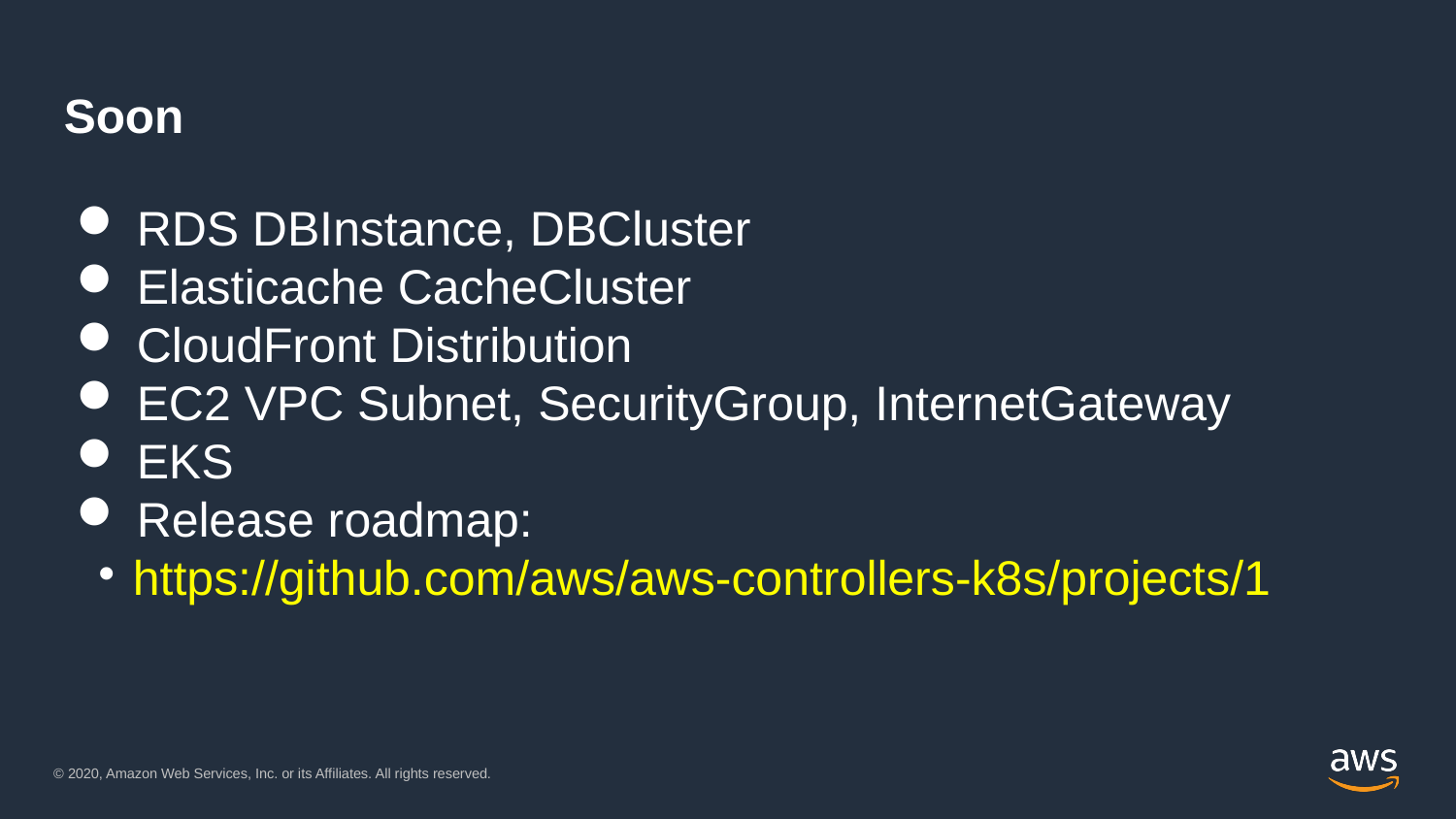

Soon
RDS DBInstance, DBCluster
Elasticache CacheCluster
CloudFront Distribution
EC2 VPC Subnet, SecurityGroup, InternetGateway
EKS
Release roadmap:
https://github.com/aws/aws-controllers-k8s/projects/1